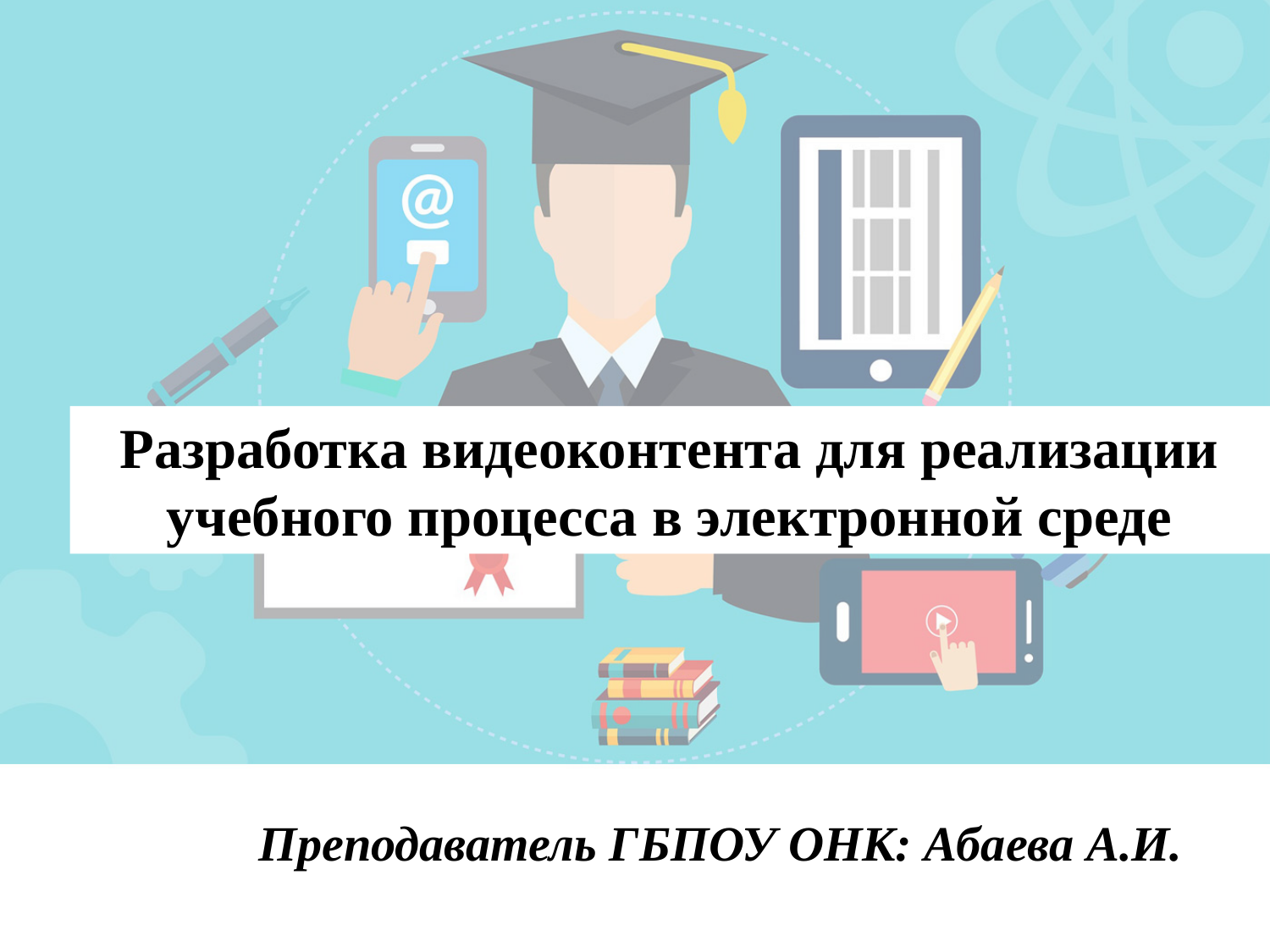

Разработка видеоконтента для реализации учебного процесса в электронной среде
# Преподаватель ГБПОУ ОНК: Абаева А.И.